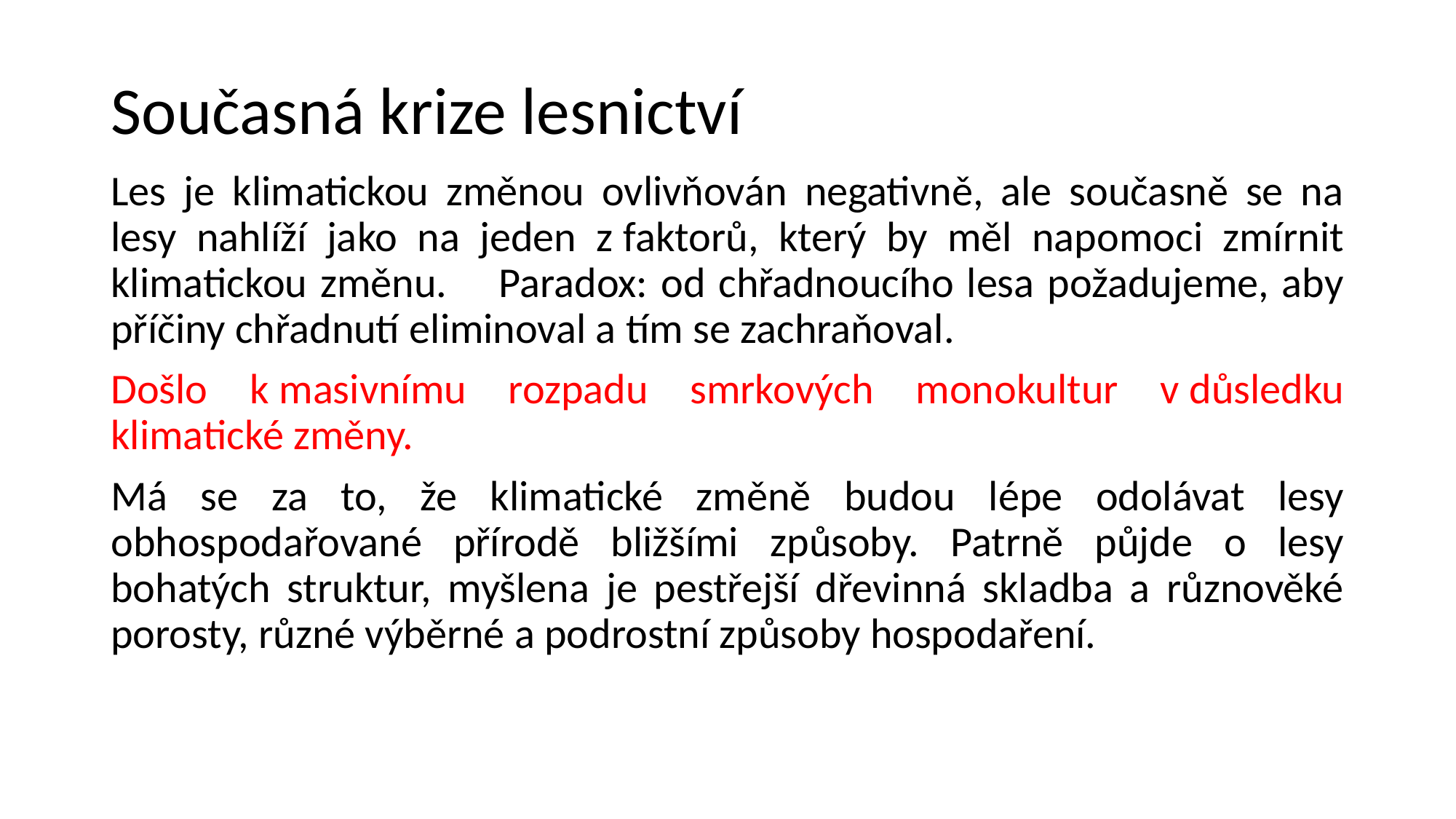

# Současná krize lesnictví
Les je klimatickou změnou ovlivňován negativně, ale současně se na lesy nahlíží jako na jeden z faktorů, který by měl napomoci zmírnit klimatickou změnu.    Paradox: od chřadnoucího lesa požadujeme, aby příčiny chřadnutí eliminoval a tím se zachraňoval.
Došlo k masivnímu rozpadu smrkových monokultur v důsledku klimatické změny.
Má se za to, že klimatické změně budou lépe odolávat lesy obhospodařované přírodě bližšími způsoby. Patrně půjde o lesy bohatých struktur, myšlena je pestřejší dřevinná skladba a různověké porosty, různé výběrné a podrostní způsoby hospodaření.